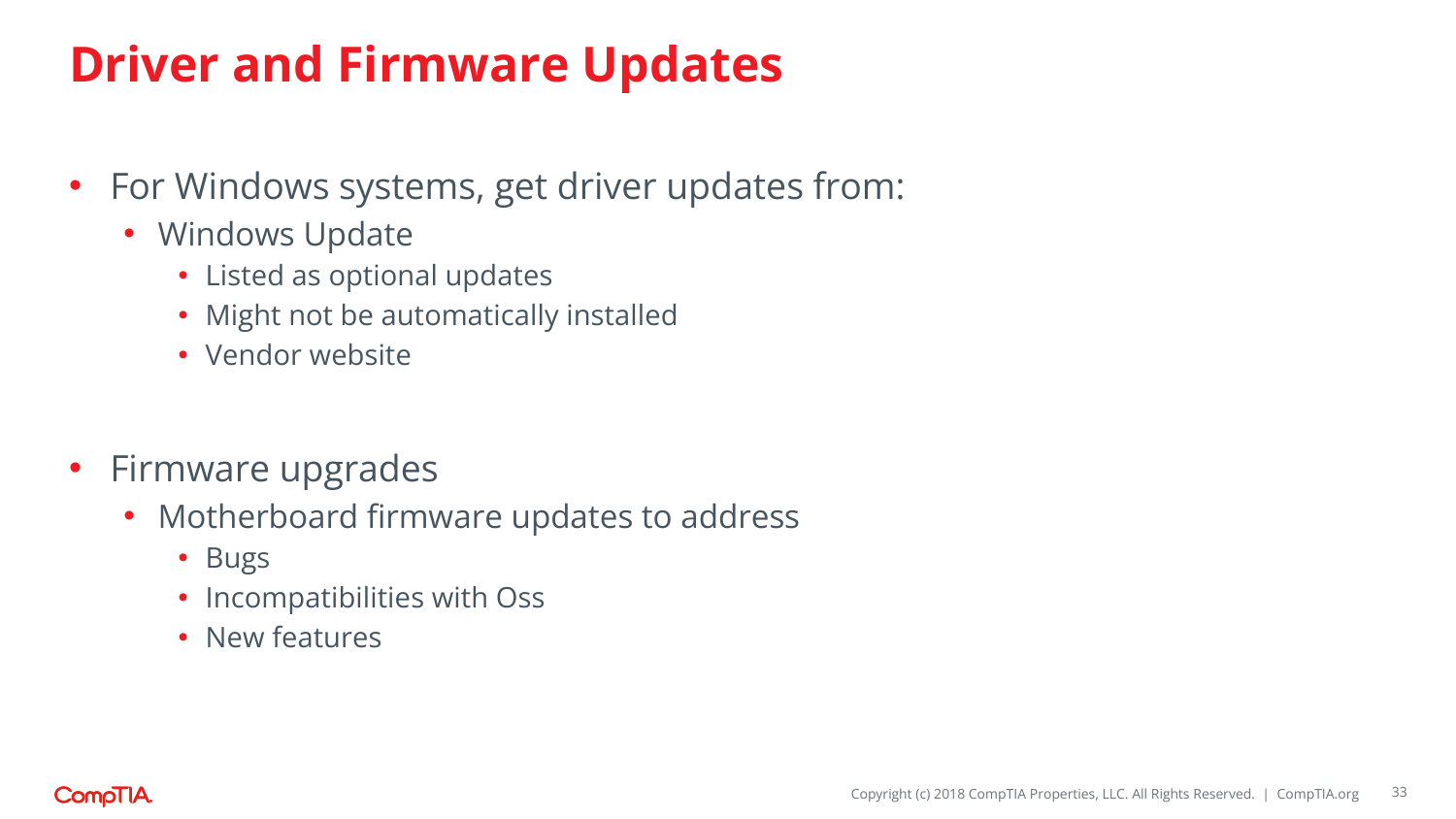

# Driver and Firmware Updates
For Windows systems, get driver updates from:
Windows Update
Listed as optional updates
Might not be automatically installed
Vendor website

Firmware upgrades
Motherboard firmware updates to address
Bugs
Incompatibilities with Oss
New features

33